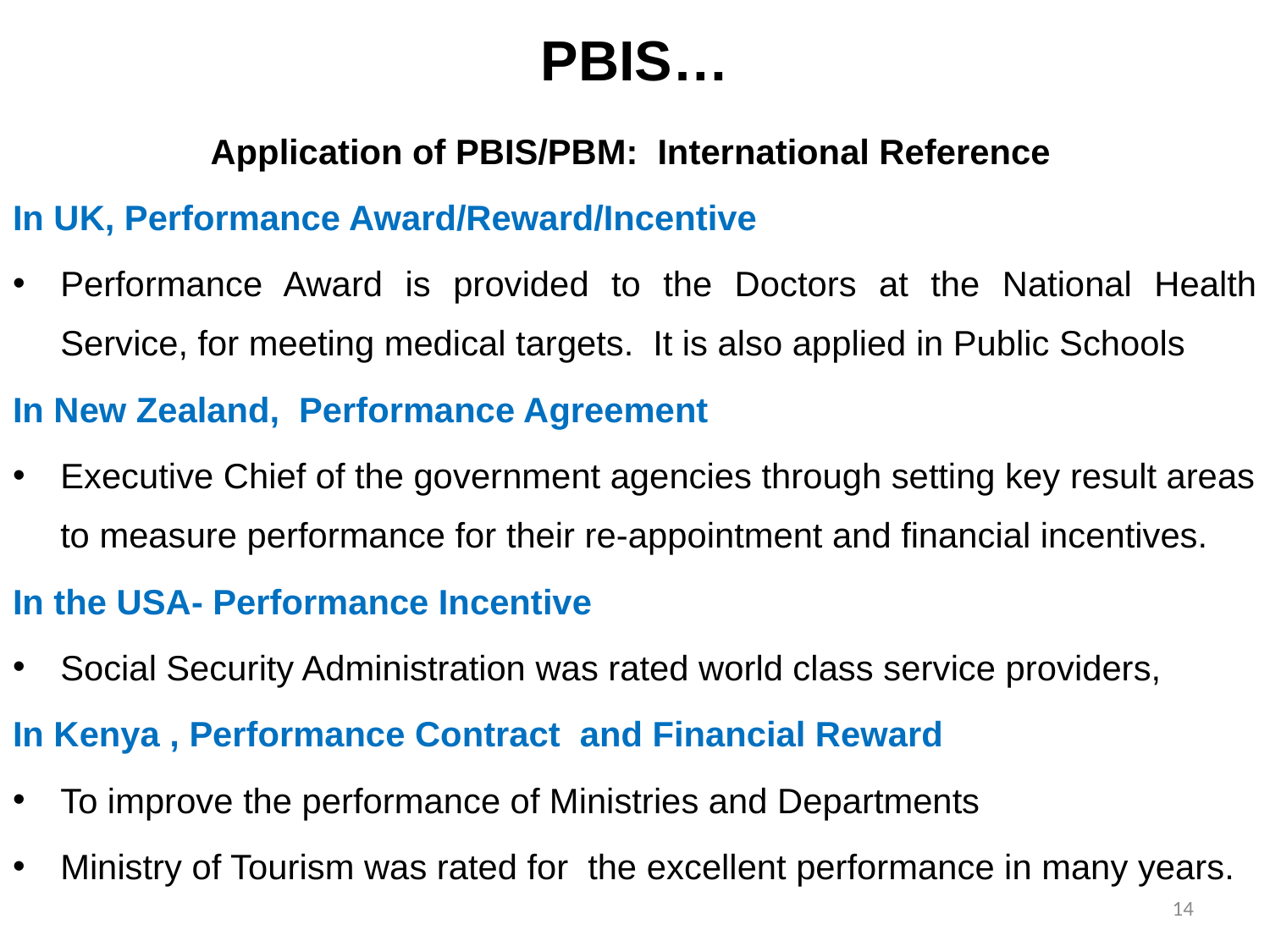

# PBIS…
Application of PBIS/PBM:  International Reference
In UK, Performance Award/Reward/Incentive
Performance Award is provided to the Doctors at the National Health Service, for meeting medical targets.  It is also applied in Public Schools
In New Zealand,  Performance Agreement
Executive Chief of the government agencies through setting key result areas to measure performance for their re-appointment and financial incentives.
In the USA- Performance Incentive
Social Security Administration was rated world class service providers,
In Kenya , Performance Contract  and Financial Reward
To improve the performance of Ministries and Departments
Ministry of Tourism was rated for  the excellent performance in many years.

14